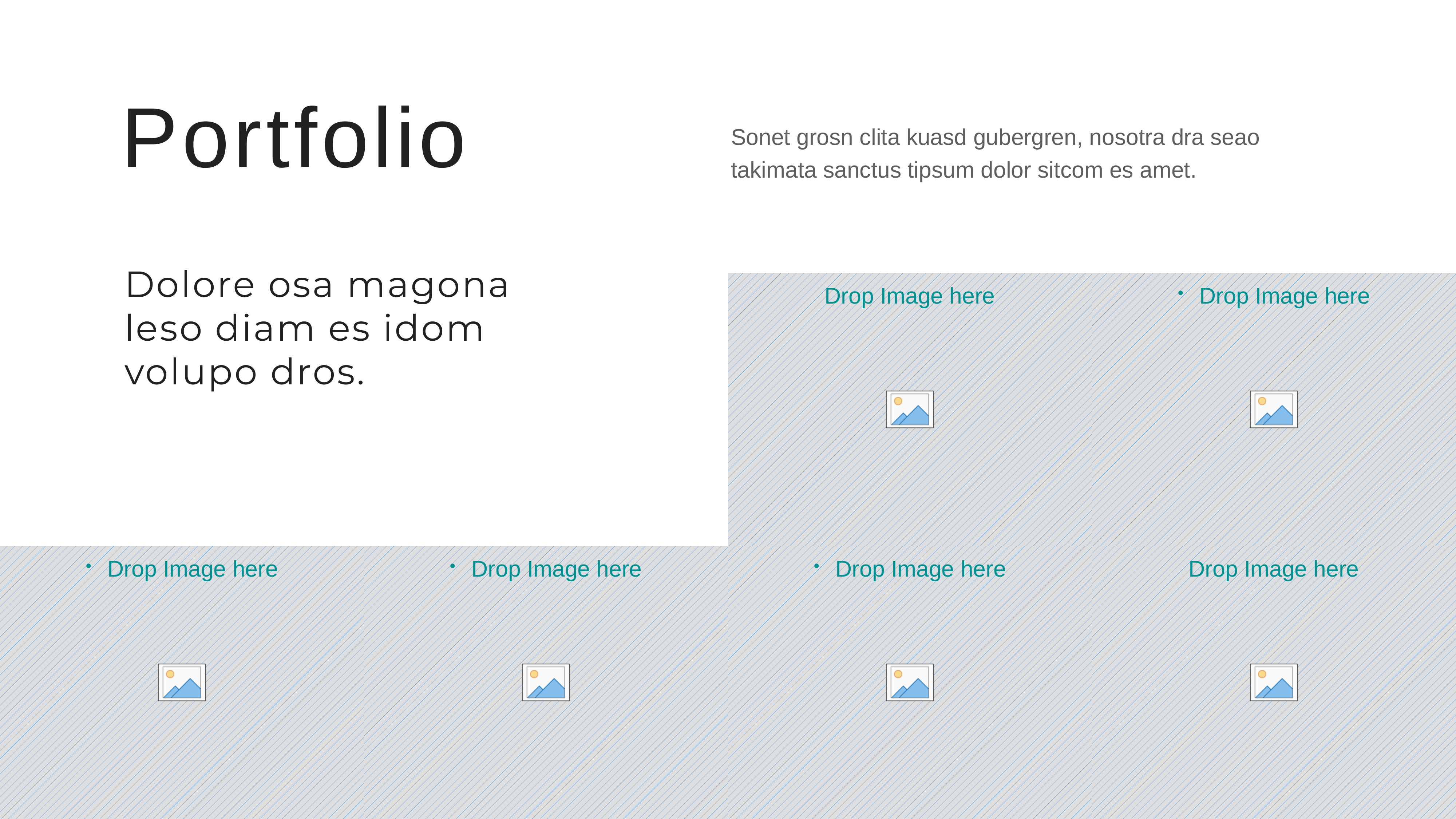

Portfolio
Sonet grosn clita kuasd gubergren, nosotra dra seao takimata sanctus tipsum dolor sitcom es amet.
Dolore osa magona leso diam es idom volupo dros.